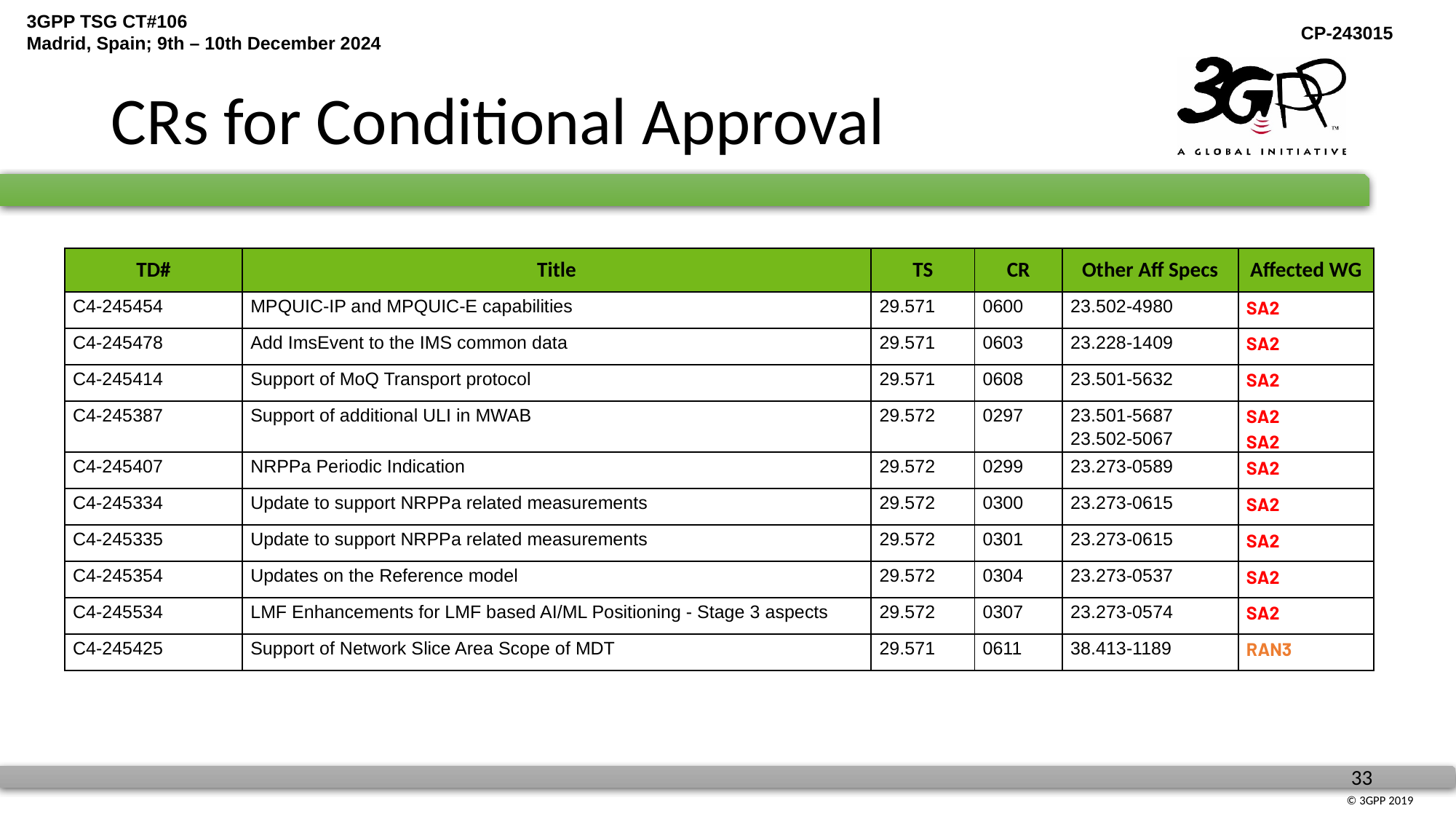

# CRs for Conditional Approval
| TD# | Title | TS | CR | Other Aff Specs | Affected WG |
| --- | --- | --- | --- | --- | --- |
| C4-245454 | MPQUIC-IP and MPQUIC-E capabilities | 29.571 | 0600 | 23.502-4980 | SA2 |
| C4-245478 | Add ImsEvent to the IMS common data | 29.571 | 0603 | 23.228-1409 | SA2 |
| C4-245414 | Support of MoQ Transport protocol | 29.571 | 0608 | 23.501-5632 | SA2 |
| C4-245387 | Support of additional ULI in MWAB | 29.572 | 0297 | 23.501-5687 23.502-5067 | SA2 SA2 |
| C4-245407 | NRPPa Periodic Indication | 29.572 | 0299 | 23.273-0589 | SA2 |
| C4-245334 | Update to support NRPPa related measurements | 29.572 | 0300 | 23.273-0615 | SA2 |
| C4-245335 | Update to support NRPPa related measurements | 29.572 | 0301 | 23.273-0615 | SA2 |
| C4-245354 | Updates on the Reference model | 29.572 | 0304 | 23.273-0537 | SA2 |
| C4-245534 | LMF Enhancements for LMF based AI/ML Positioning - Stage 3 aspects | 29.572 | 0307 | 23.273-0574 | SA2 |
| C4-245425 | Support of Network Slice Area Scope of MDT | 29.571 | 0611 | 38.413-1189 | RAN3 |